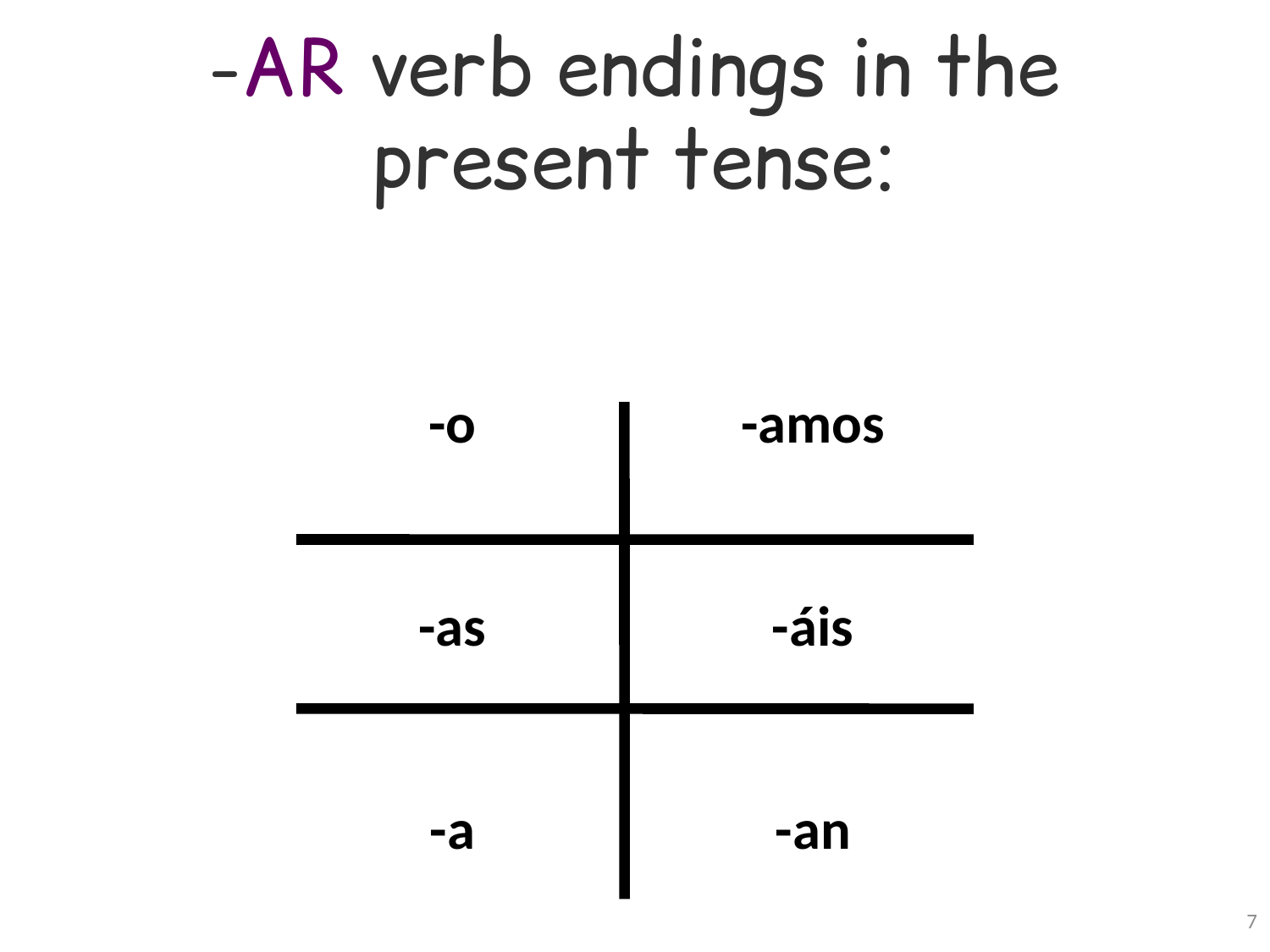

-AR verb endings in the present tense:
-o

-as

-a
-amos

-áis

-an

7